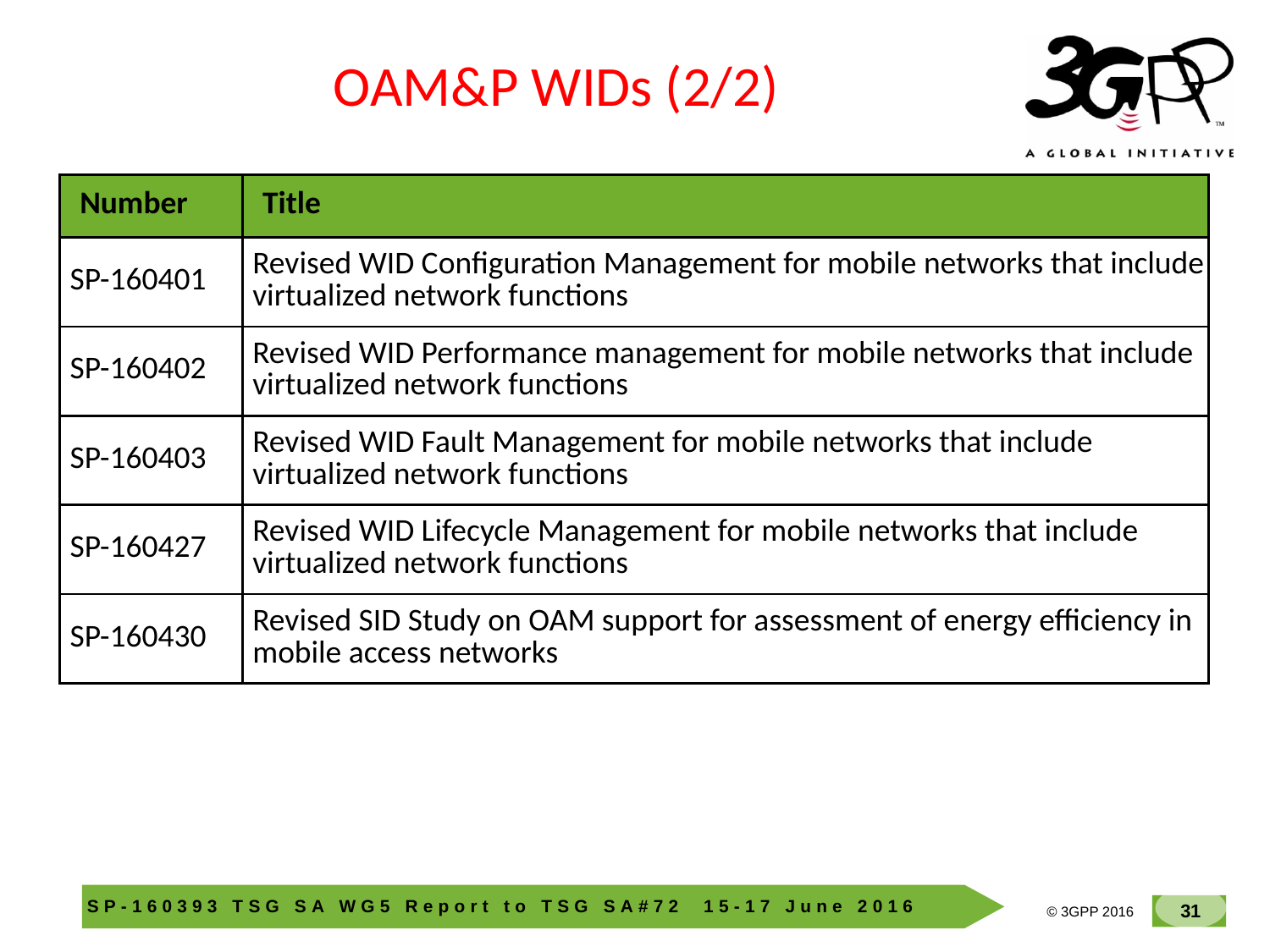

OAM&P WIDs (2/2)
| Number | Title |
| --- | --- |
| SP-160401 | Revised WID Configuration Management for mobile networks that include virtualized network functions |
| SP-160402 | Revised WID Performance management for mobile networks that include virtualized network functions |
| SP-160403 | Revised WID Fault Management for mobile networks that include virtualized network functions |
| SP-160427 | Revised WID Lifecycle Management for mobile networks that include virtualized network functions |
| SP-160430 | Revised SID Study on OAM support for assessment of energy efficiency in mobile access networks |